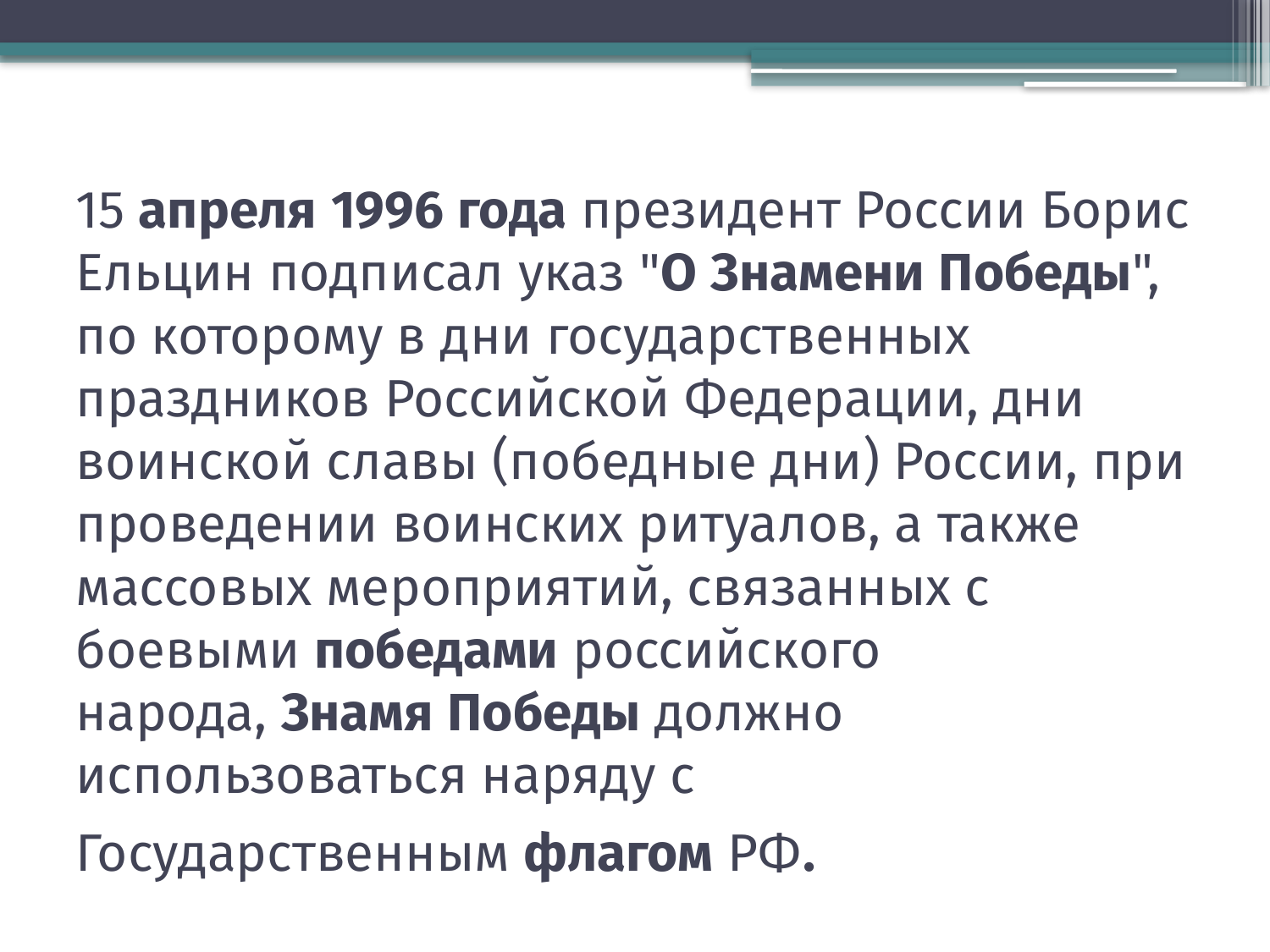

# 15 апреля 1996 года президент России Борис Ельцин подписал указ "О Знамени Победы", по которому в дни государственных праздников Российской Федерации, дни воинской славы (победные дни) России, при проведении воинских ритуалов, а также массовых мероприятий, связанных с боевыми победами российского народа, Знамя Победы должно использоваться наряду с Государственным флагом РФ.